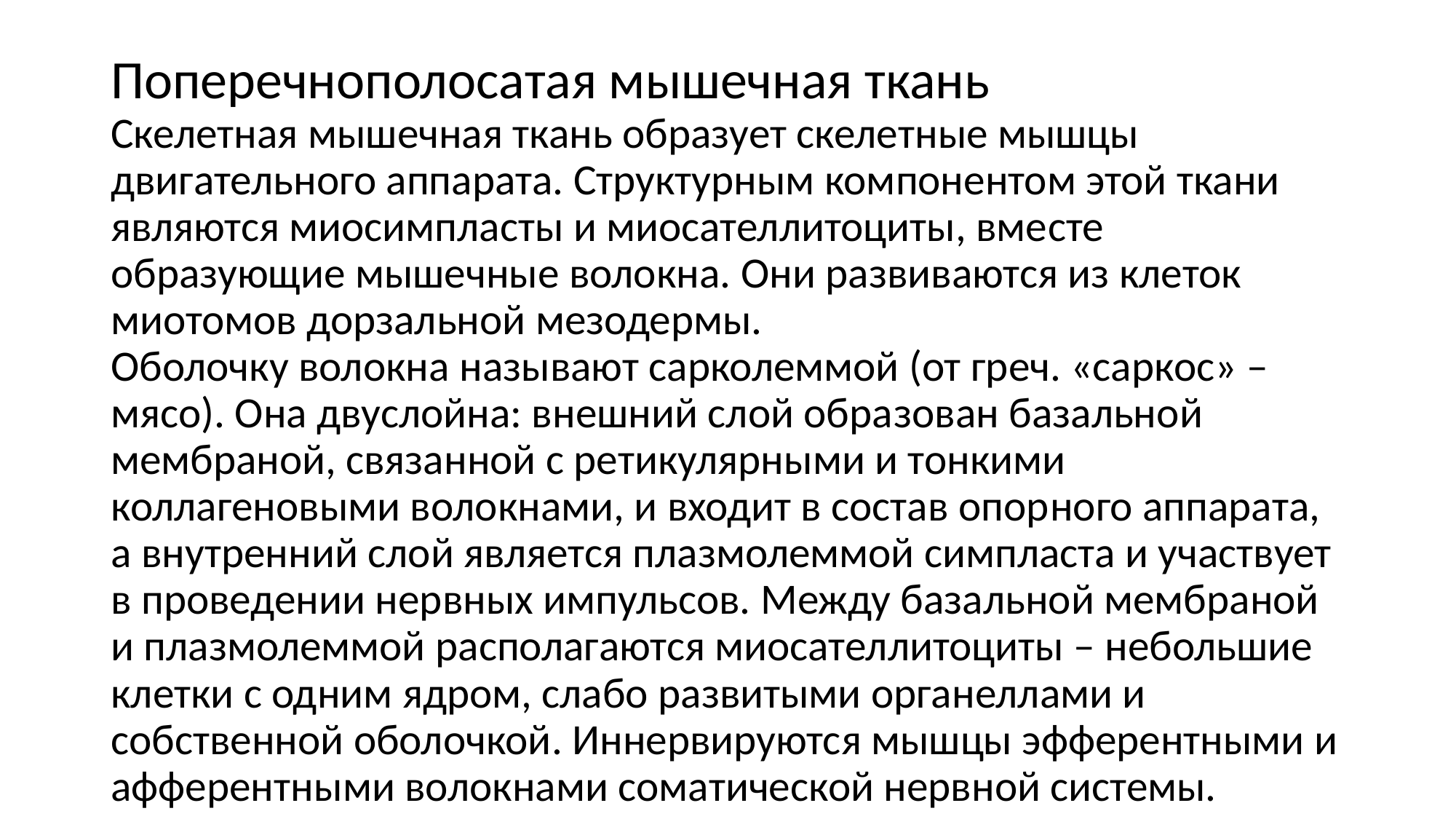

# Поперечнополосатая мышечная ткань Скелетная мышечная ткань образует скелетные мышцы двигательного аппарата. Структурным компонентом этой ткани являются миосимпласты и миосателлитоциты, вме­сте образующие мышечные волокна. Они развиваются из клеток миотомов дорзальной мезодермы. Оболочку волокна называют сарколеммой (от греч. «саркос» – мясо). Она двуслойна: внешний слой обра­зован базальной мембраной, связанной с ретикулярными и тонкими коллагеновыми волокнами, и входит в состав опор­ного аппарата, а внутренний слой является плазмолеммой симпласта и участвует в проведении нервных импульсов. Между базальной мембраной и плазмолеммой располагаются миосателлитоциты – небольшие клетки с одним ядром, слабо развитыми органеллами и собственной оболочкой. Иннервируются мышцы эфферентными и афферент­ными волокнами соматической нервной системы.